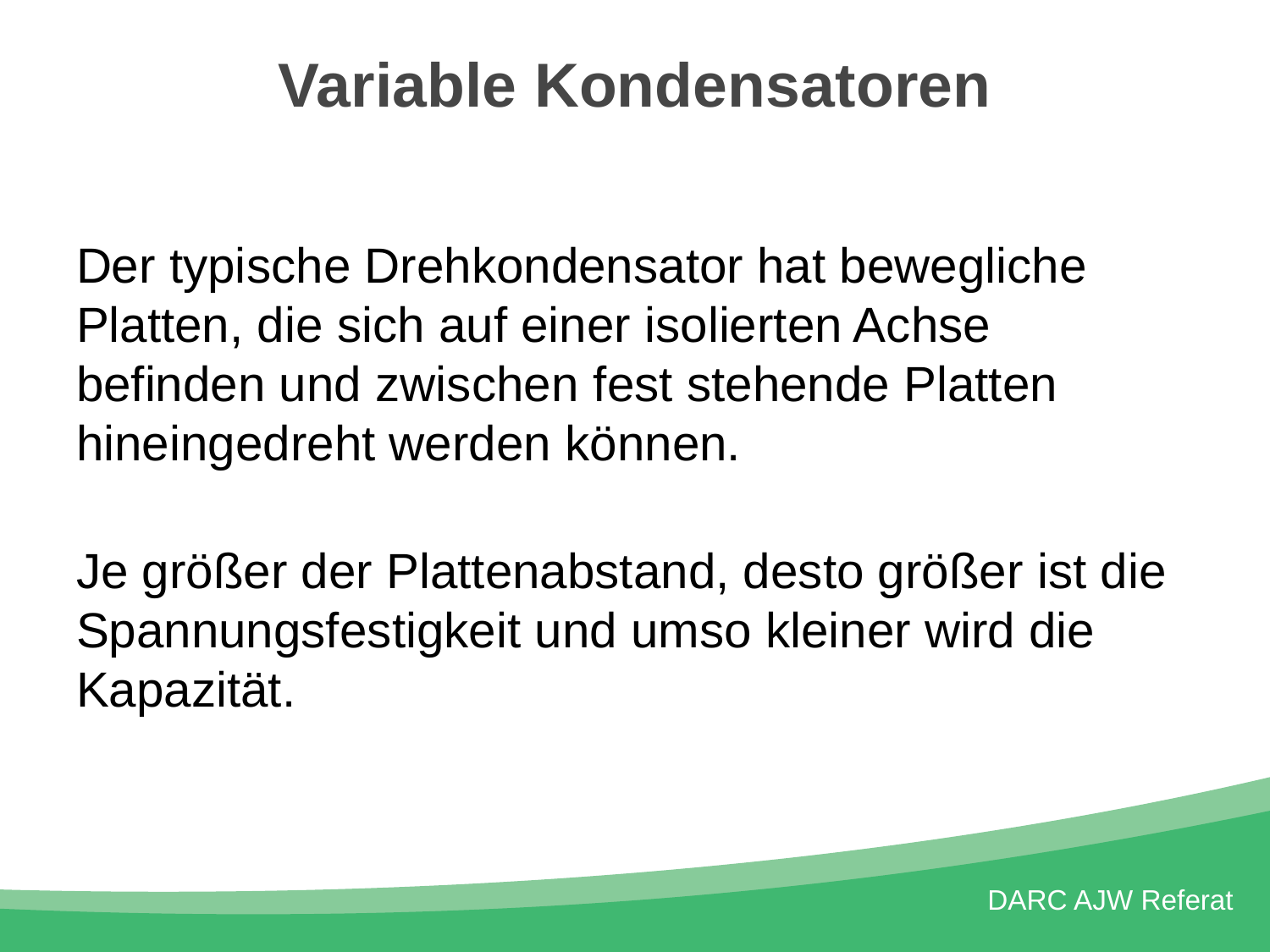

# Variable Kondensatoren

Der typische Drehkondensator hat bewegliche Platten, die sich auf einer isolierten Achse befinden und zwischen fest stehende Platten hineingedreht werden können.
Je größer der Plattenabstand, desto größer ist die Spannungsfestigkeit und umso kleiner wird die Kapazität.